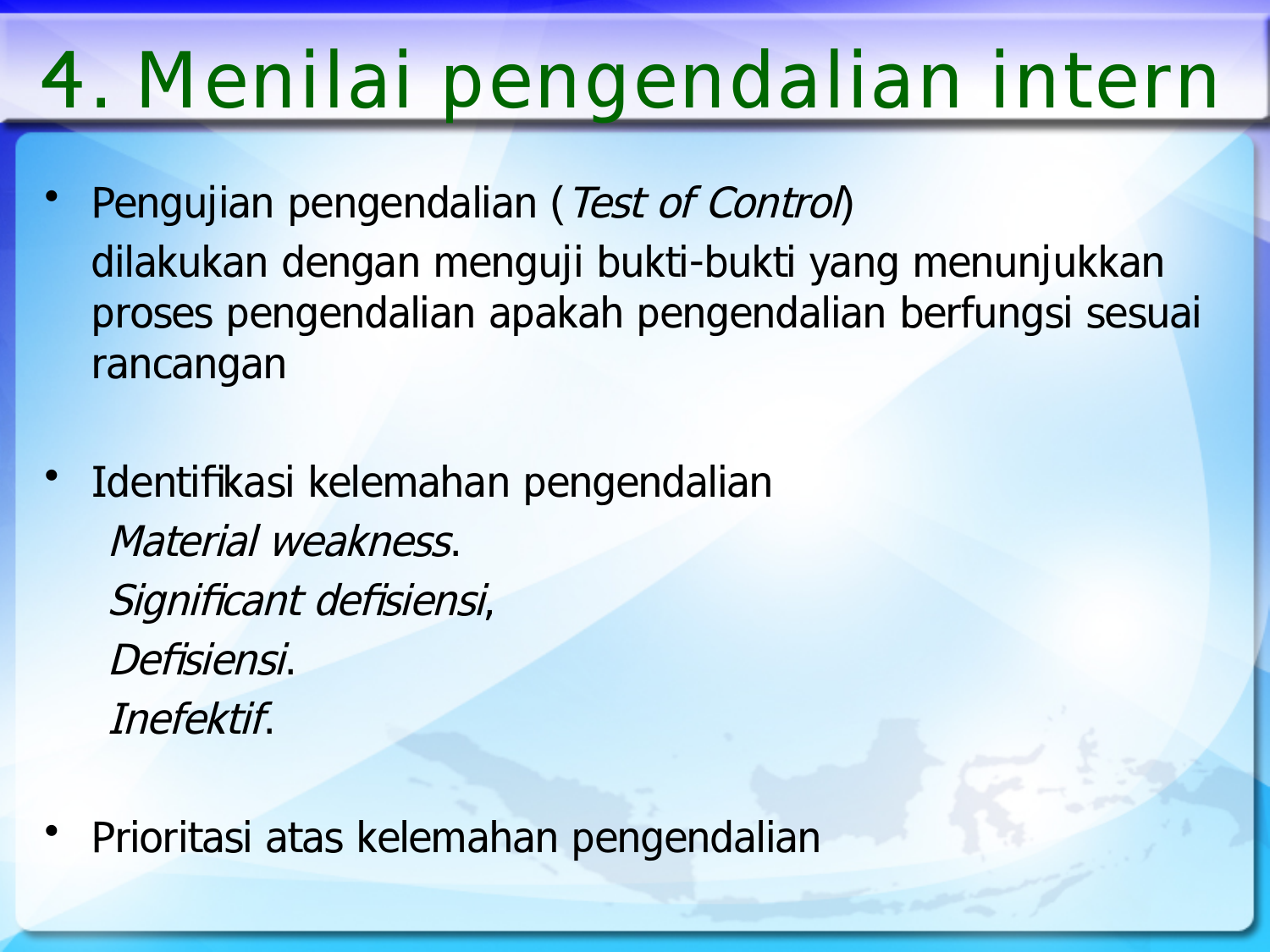

# 4. Menilai pengendalian intern
Pengujian pengendalian (Test of Control)
	dilakukan dengan menguji bukti-bukti yang menunjukkan proses pengendalian apakah pengendalian berfungsi sesuai rancangan

Identifikasi kelemahan pengendalian
Material weakness.
Significant defisiensi,
Defisiensi.
Inefektif.

Prioritasi atas kelemahan pengendalian